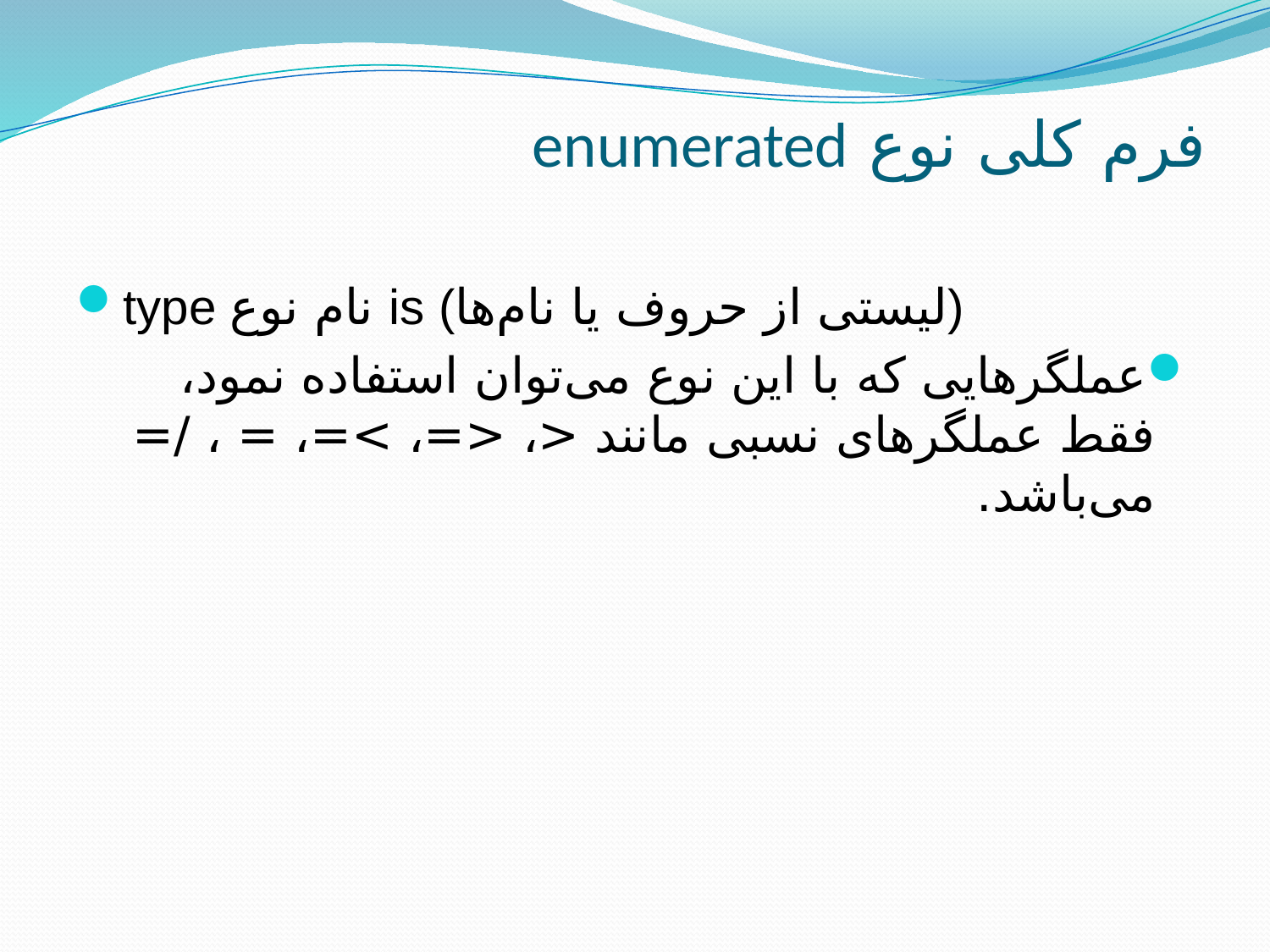

# فرم کلی نوع enumerated
type نام نوع is (لیستی از حروف یا نام‌ها)
عملگرهایی که با این نوع می‌توان استفاده نمود، فقط عملگرهای نسبی مانند <، <=، >=، = ، /= می‌باشد.